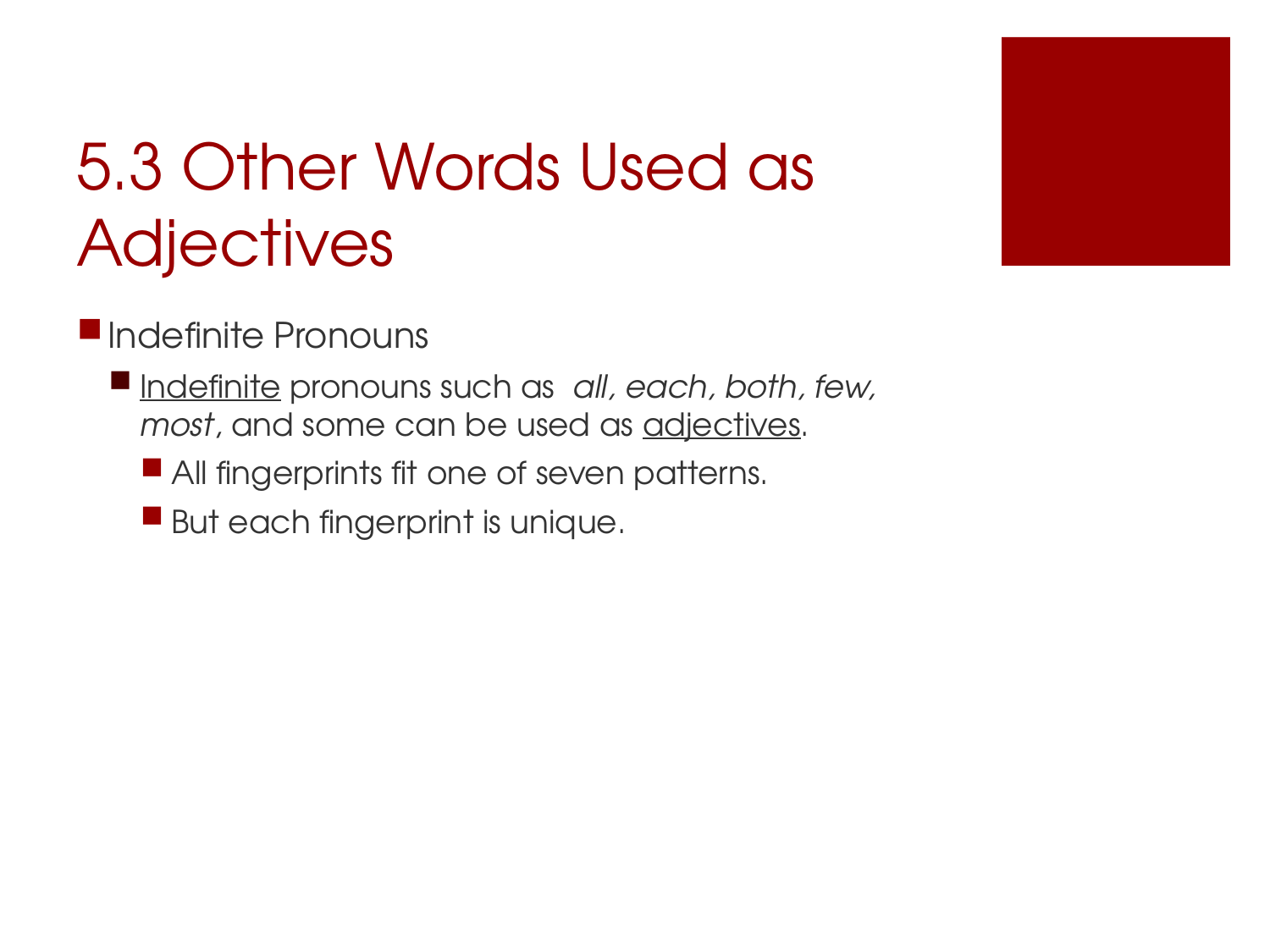

# 5.3 Other Words Used as Adjectives
Indefinite Pronouns
Indefinite pronouns such as  all, each, both, few, most, and some can be used as adjectives.
All fingerprints fit one of seven patterns.
But each fingerprint is unique.